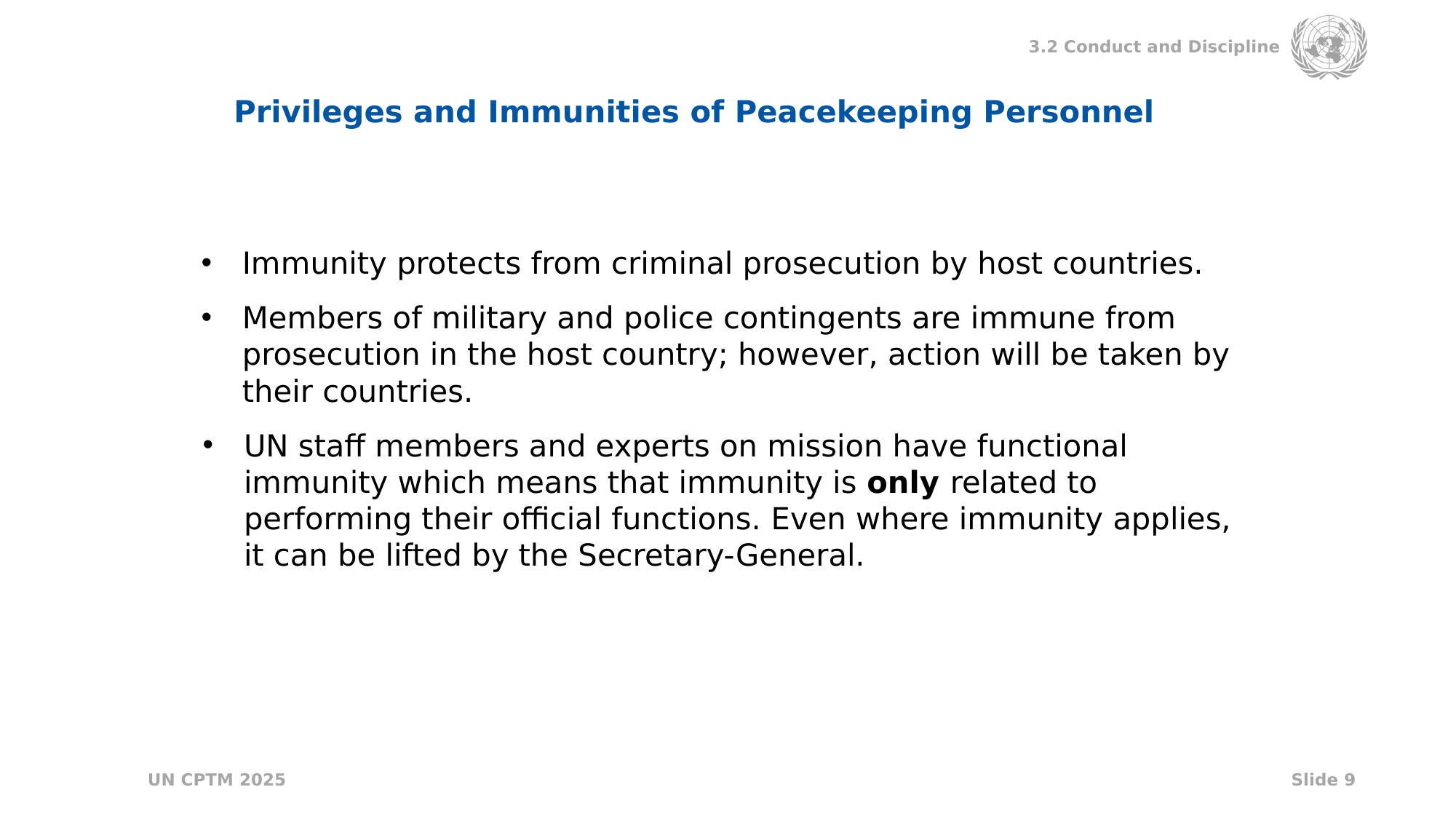

Privileges and Immunities of Peacekeeping Personnel
Immunity protects from criminal prosecution by host countries.
Members of military and police contingents are immune from prosecution in the host country; however, action will be taken by their countries.
UN staff members and experts on mission have functional immunity which means that immunity is only related to  performing their official functions. Even where immunity applies, it can be lifted by the Secretary-General.